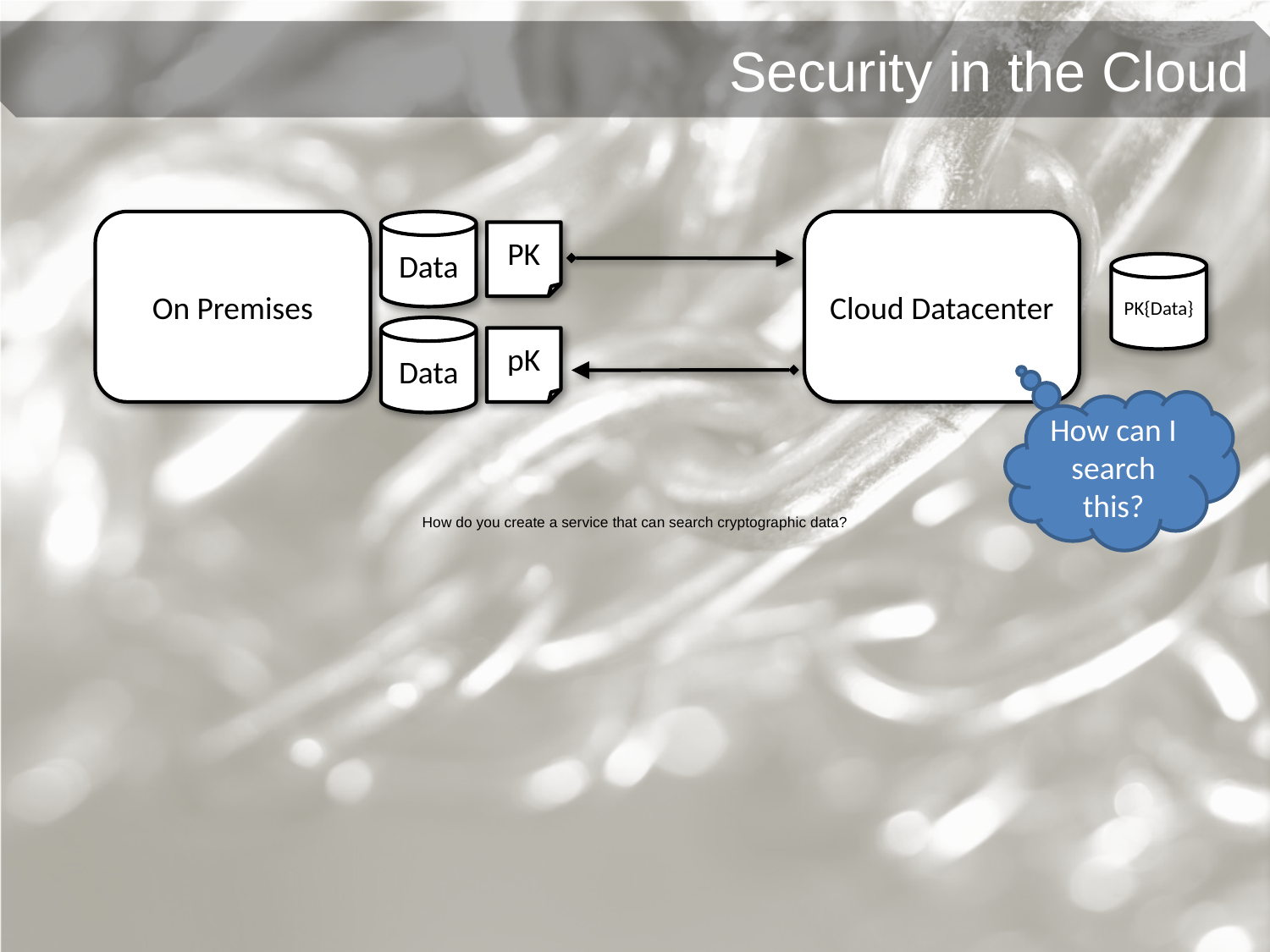

On Premises
Data
Cloud Datacenter
PK
PK{Data}
Data
pK
How do you create a service that can search cryptographic data?
How can I search this?